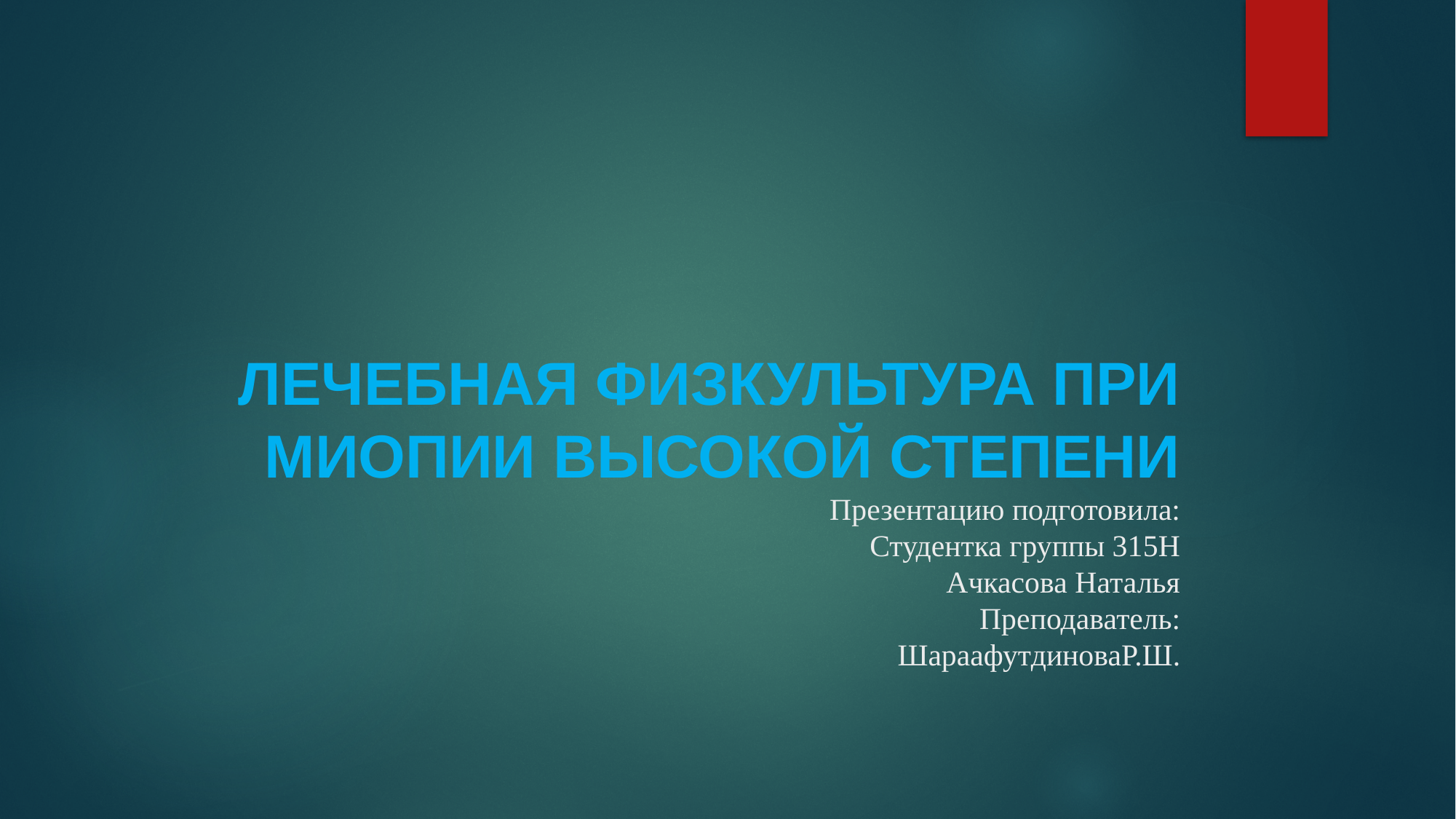

# ЛЕЧЕБНАЯ ФИЗКУЛЬТУРА ПРИ МИОПИИ ВЫСОКОЙ СТЕПЕНИ Презентацию подготовила: Студентка группы 315Н Ачкасова Наталья Преподаватель: ШараафутдиноваР.Ш.